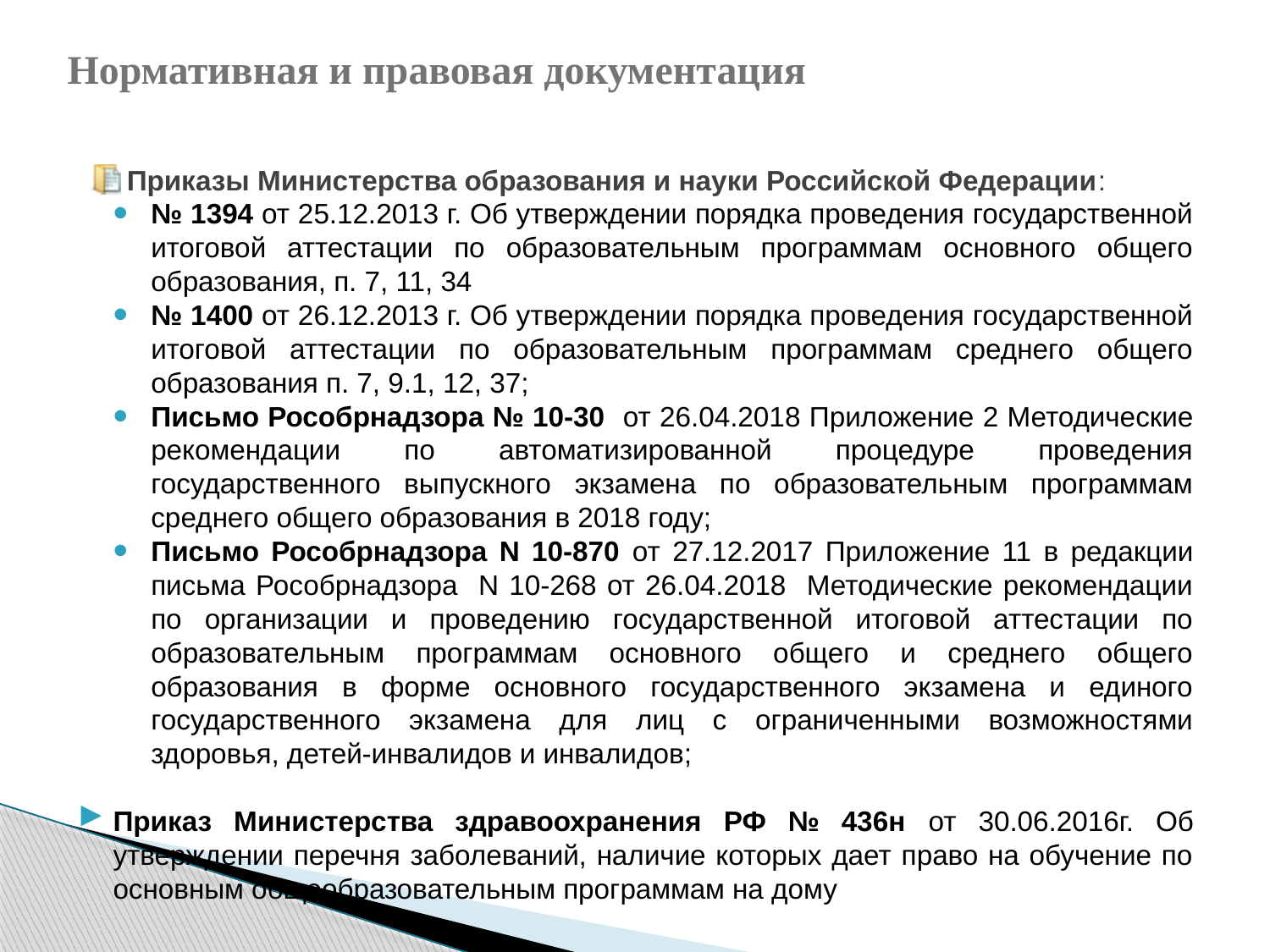

# Нормативная и правовая документация
Приказы Министерства образования и науки Российской Федерации:
№ 1394 от 25.12.2013 г. Об утверждении порядка проведения государственной итоговой аттестации по образовательным программам основного общего образования, п. 7, 11, 34
№ 1400 от 26.12.2013 г. Об утверждении порядка проведения государственной итоговой аттестации по образовательным программам среднего общего образования п. 7, 9.1, 12, 37;
Письмо Рособрнадзора № 10-30  от 26.04.2018 Приложение 2 Методические рекомендации по автоматизированной процедуре проведения государственного выпускного экзамена по образовательным программам среднего общего образования в 2018 году;
Письмо Рособрнадзора N 10-870 от 27.12.2017 Приложение 11 в редакции письма Рособрнадзора  N 10-268 от 26.04.2018  Методические рекомендации по организации и проведению государственной итоговой аттестации по образовательным программам основного общего и среднего общего образования в форме основного государственного экзамена и единого государственного экзамена для лиц с ограниченными возможностями здоровья, детей-инвалидов и инвалидов;

Приказ Министерства здравоохранения РФ № 436н от 30.06.2016г. Об утверждении перечня заболеваний, наличие которых дает право на обучение по основным общеобразовательным программам на дому